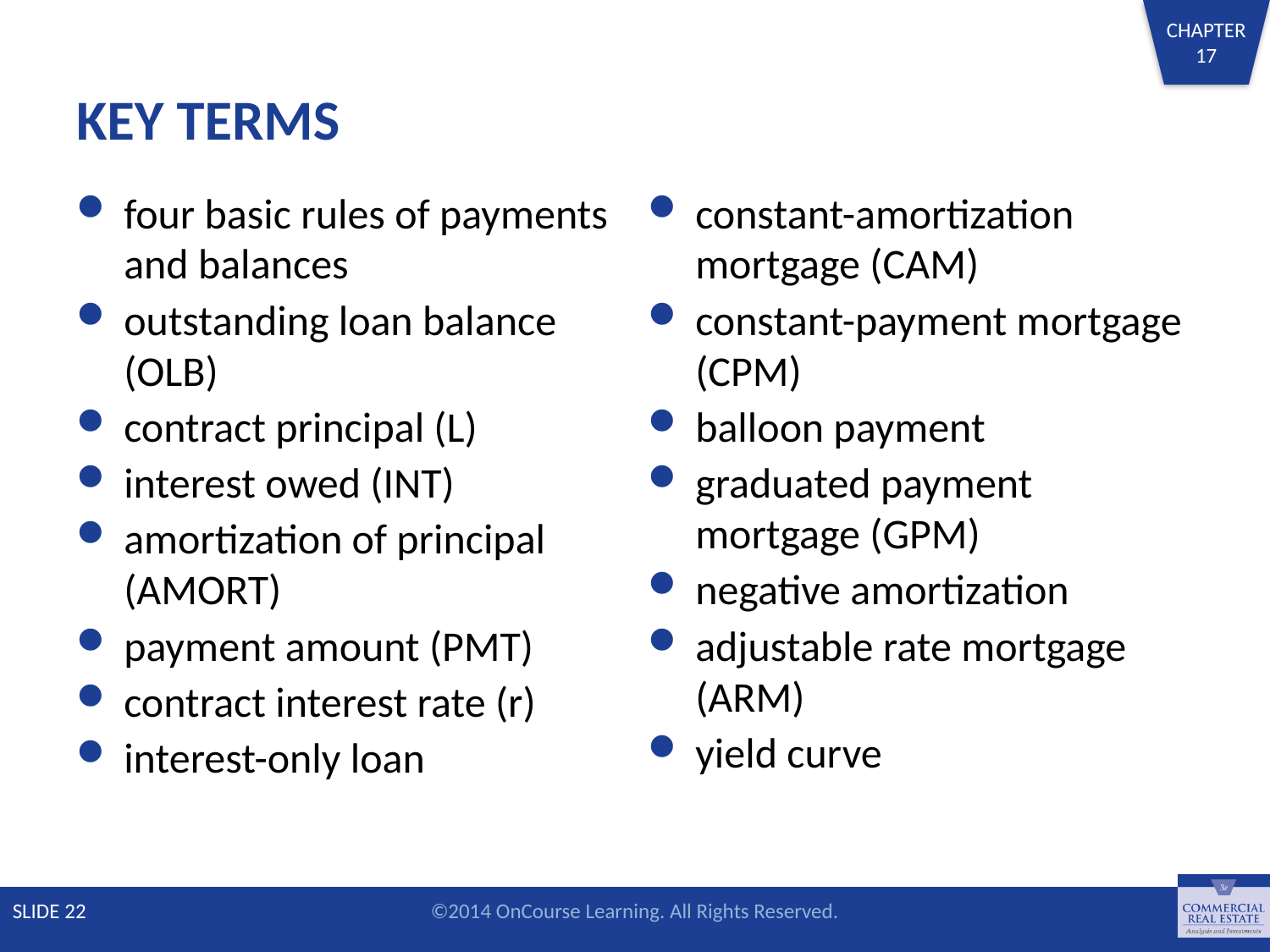

# KEY TERMS
four basic rules of payments and balances
outstanding loan balance (OLB)
contract principal (L)
interest owed (INT)
amortization of principal (AMORT)
payment amount (PMT)
contract interest rate (r)
interest-only loan
constant-amortization mortgage (CAM)
constant-payment mortgage (CPM)
balloon payment
graduated payment mortgage (GPM)
negative amortization
adjustable rate mortgage (ARM)
yield curve
SLIDE 22